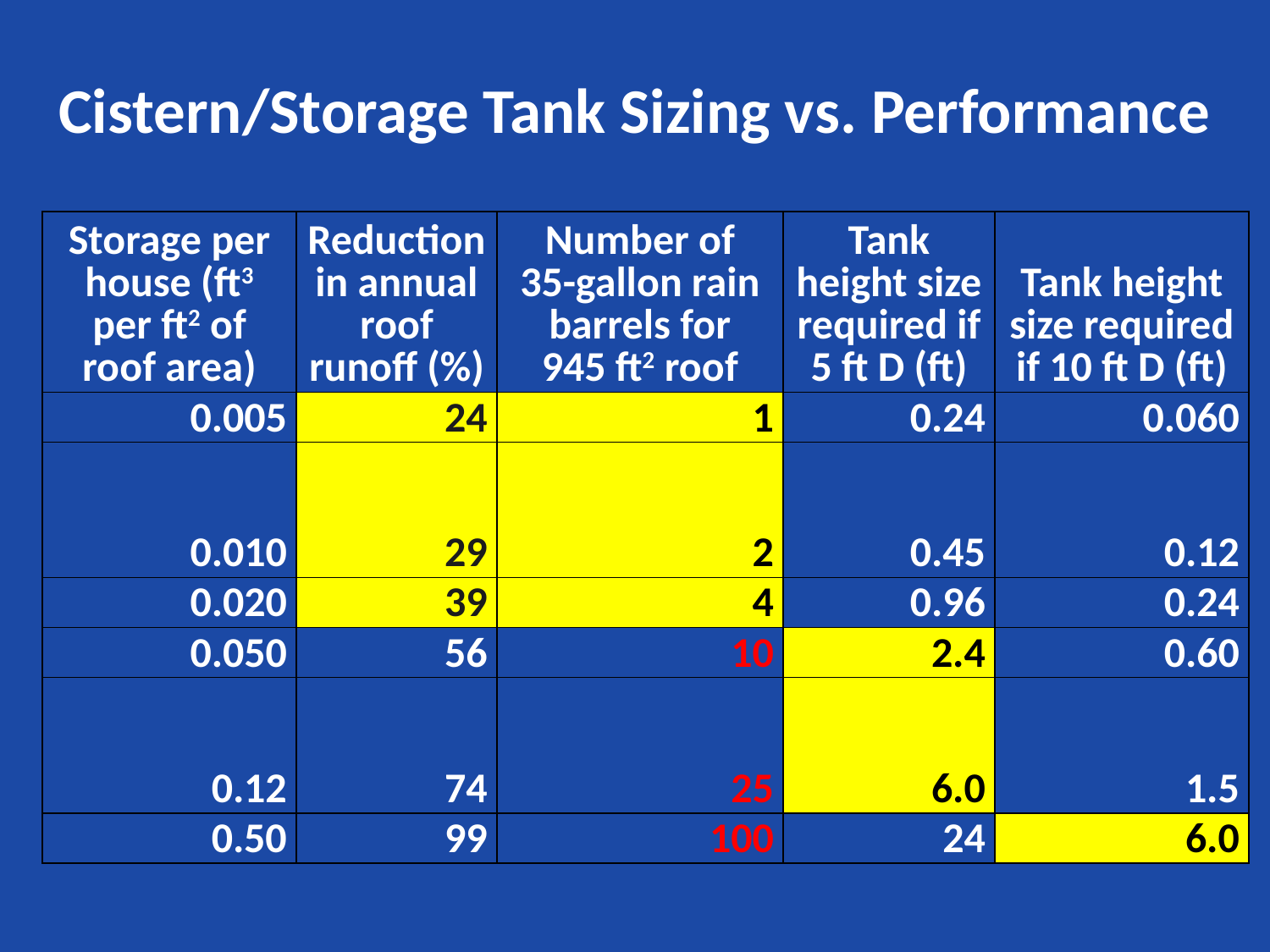

Cistern/Storage Tank Sizing vs. Performance
| Storage per house (ft3 per ft2 of roof area) | Reduction in annual roof runoff (%) | Number of 35-gallon rain barrels for 945 ft2 roof | Tank height size required if 5 ft D (ft) | Tank height size required if 10 ft D (ft) |
| --- | --- | --- | --- | --- |
| 0.005 | 24 | 1 | 0.24 | 0.060 |
| 0.010 | 29 | 2 | 0.45 | 0.12 |
| 0.020 | 39 | 4 | 0.96 | 0.24 |
| 0.050 | 56 | 10 | 2.4 | 0.60 |
| 0.12 | 74 | 25 | 6.0 | 1.5 |
| 0.50 | 99 | 100 | 24 | 6.0 |